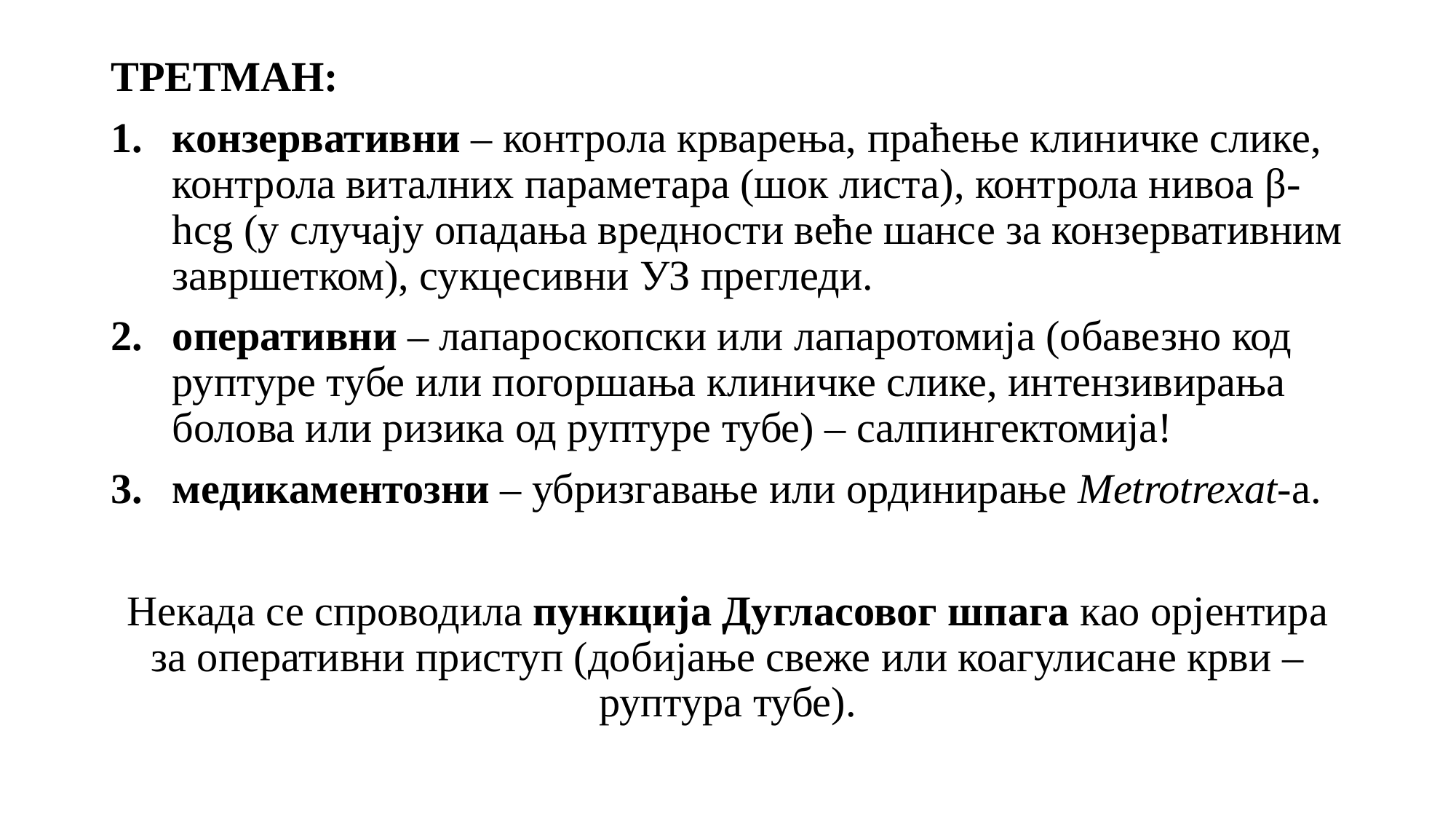

ТРЕТМАН:
конзервативни – контрола крварења, праћење клиничке слике, контрола виталних параметара (шок листа), контрола нивоа β-hcg (у случају опадања вредности веће шансе за конзервативним завршетком), сукцесивни УЗ прегледи.
оперативни – лапароскопски или лапаротомија (обавезно код руптуре тубе или погоршања клиничке слике, интензивирања болова или ризика од руптуре тубе) – салпингектомија!
медикаментозни – убризгавање или ординирање Metrotrexat-а.

Некада се спроводила пункција Дугласовог шпага као орјентира за оперативни приступ (добијање свеже или коагулисане крви – руптура тубе).